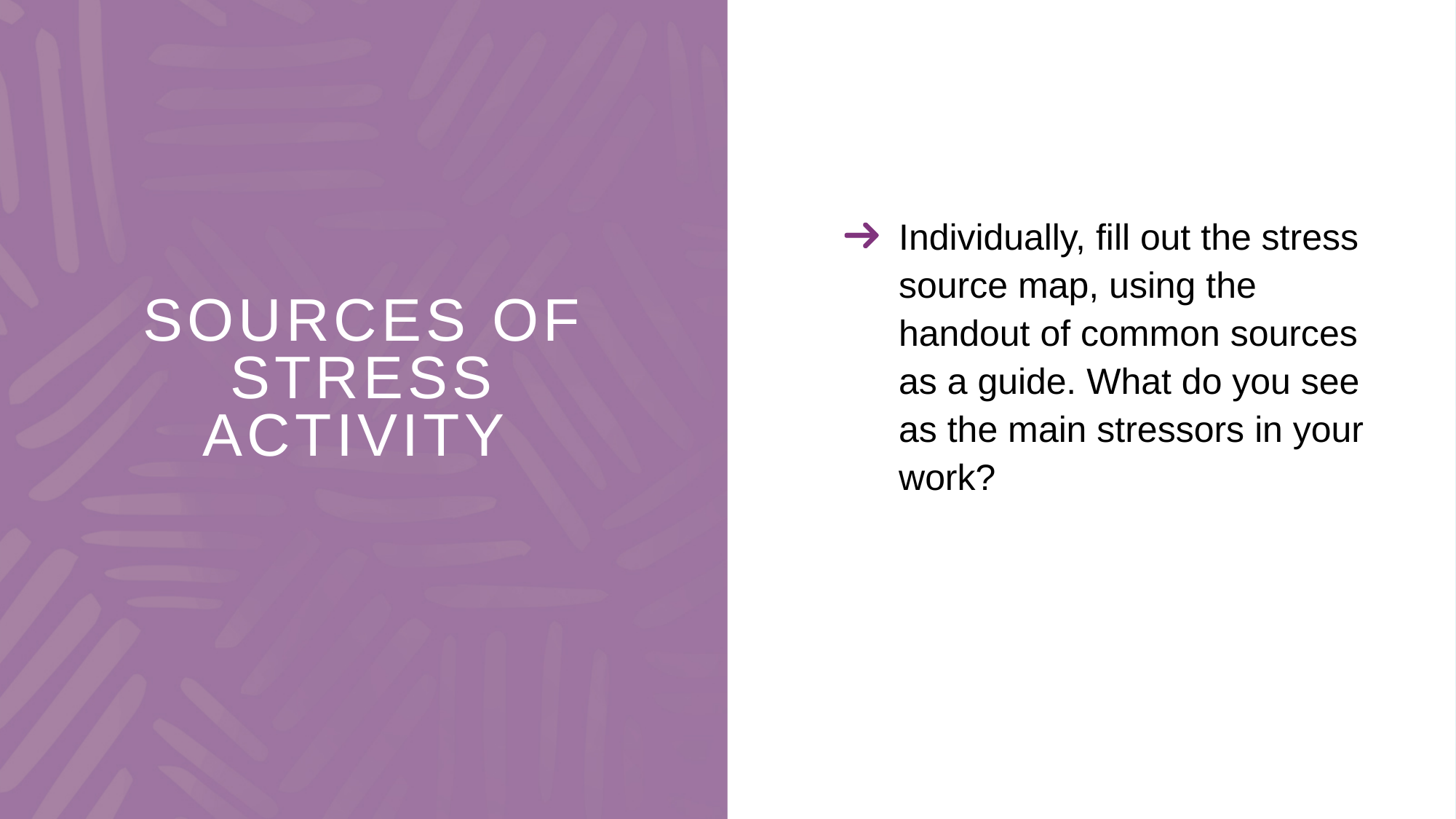

Individually, fill out the stress source map, using the handout of common sources as a guide. What do you see as the main stressors in your work?

# Sources of stress activity